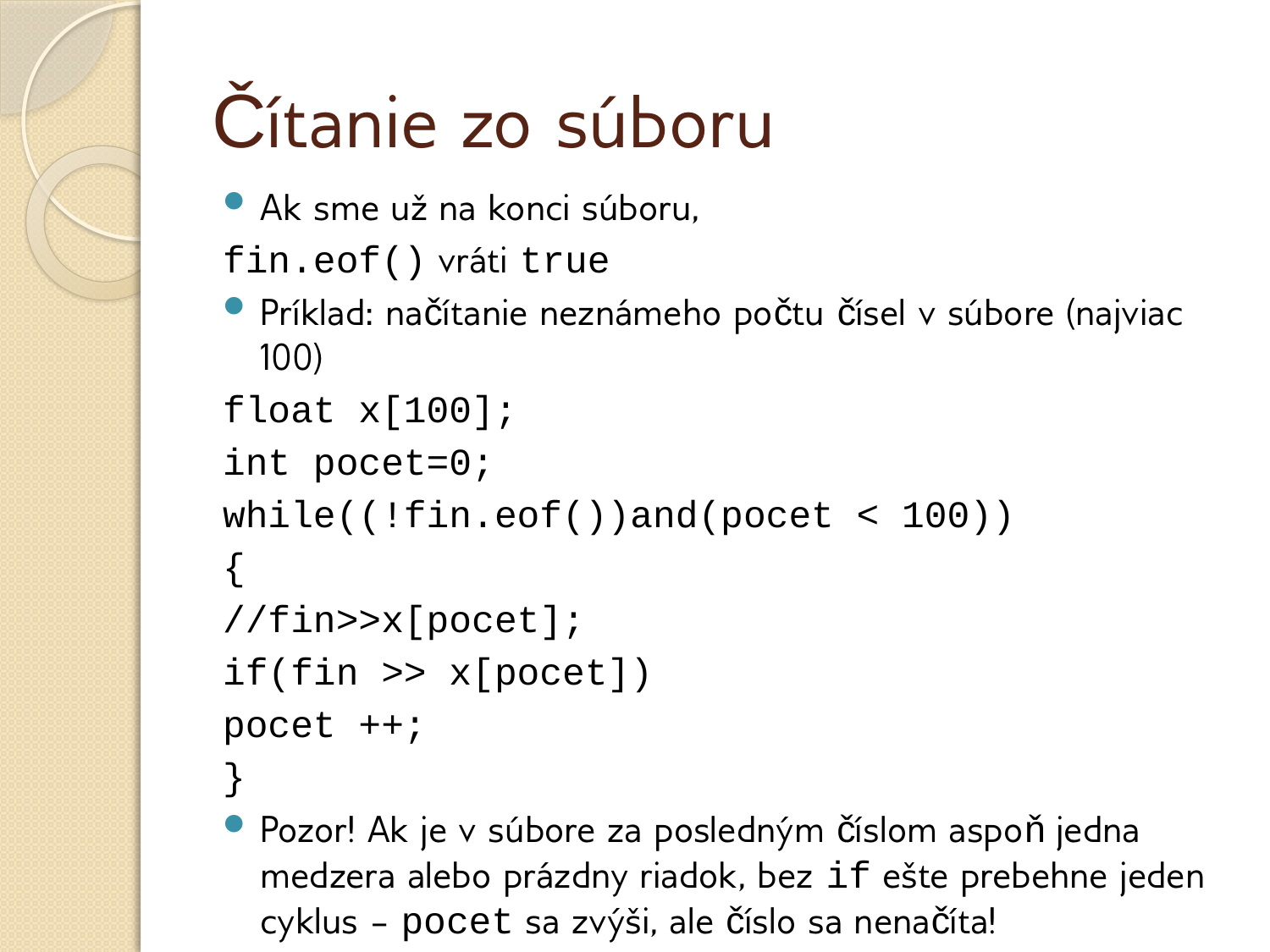

# Čítanie zo súboru
Ak sme už na konci súboru,
fin.eof() vráti true
Príklad: načítanie neznámeho počtu čísel v súbore (najviac 100)
float x[100];
int pocet=0;
while((!fin.eof())and(pocet < 100))
{
	//fin>>x[pocet];
	if(fin >> x[pocet])
		pocet ++;
}
Pozor! Ak je v súbore za posledným číslom aspoň jedna medzera alebo prázdny riadok, bez if ešte prebehne jeden cyklus – pocet sa zvýši, ale číslo sa nenačíta!